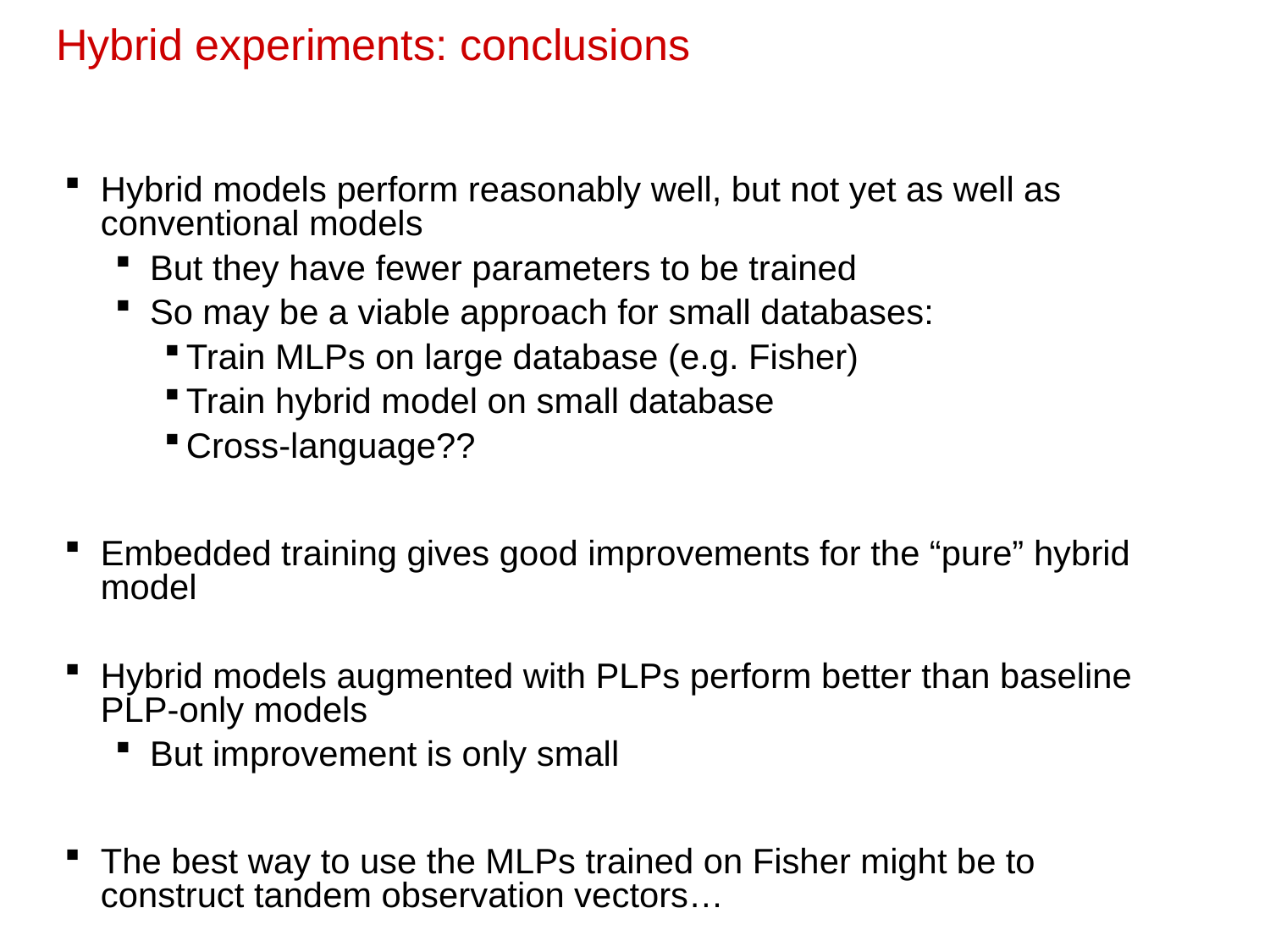

# Hybrid experiments: conclusions
Hybrid models perform reasonably well, but not yet as well as conventional models
But they have fewer parameters to be trained
So may be a viable approach for small databases:
Train MLPs on large database (e.g. Fisher)
Train hybrid model on small database
Cross-language??

Embedded training gives good improvements for the “pure” hybrid model

Hybrid models augmented with PLPs perform better than baseline PLP-only models
But improvement is only small

The best way to use the MLPs trained on Fisher might be to construct tandem observation vectors…